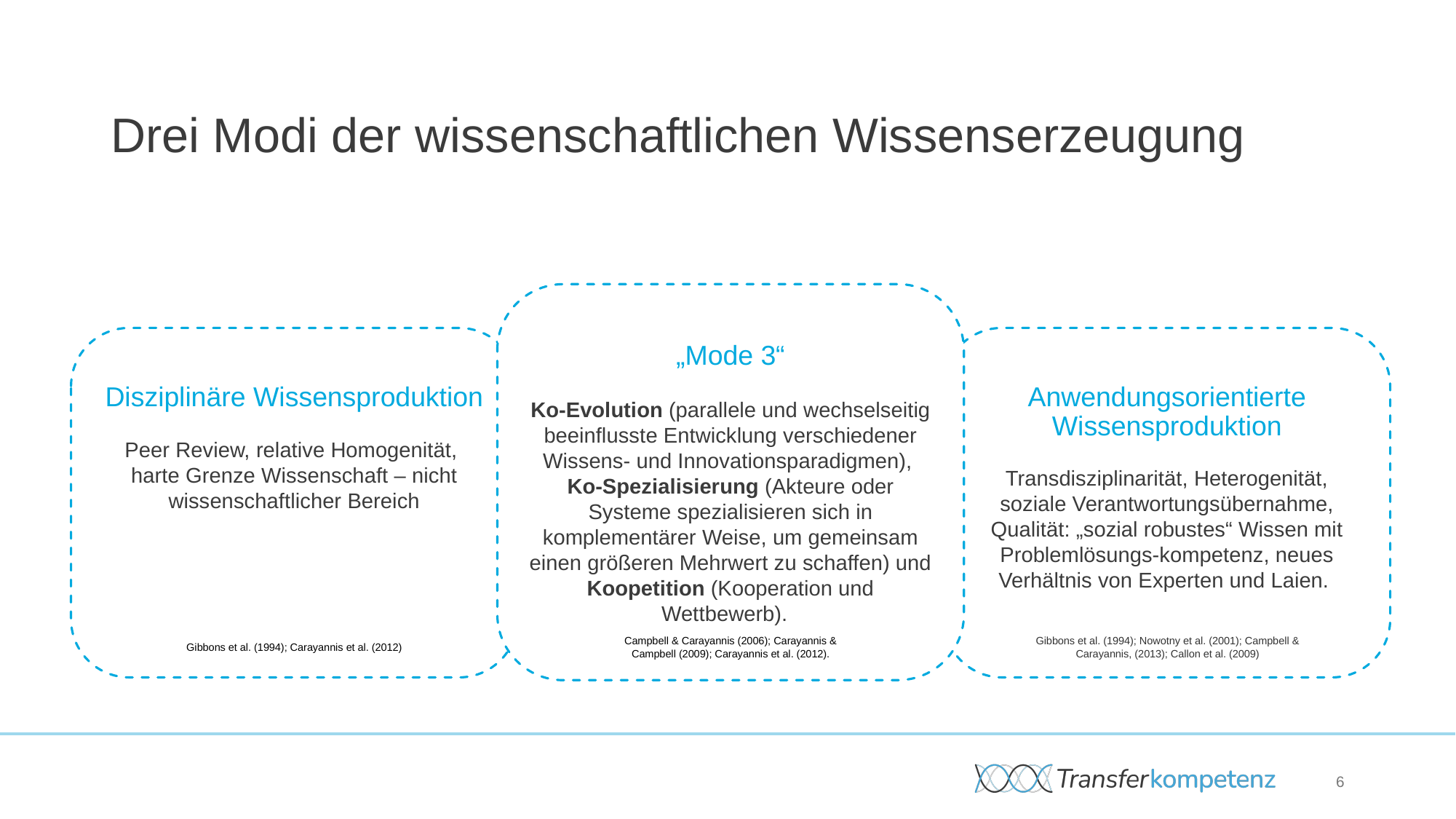

# Drei Modi der wissenschaftlichen Wissenserzeugung

„Mode 3“
Ko-Evolution (parallele und wechselseitig beeinflusste Entwicklung verschiedener Wissens- und Innovationsparadigmen),
Ko-Spezialisierung (Akteure oder Systeme spezialisieren sich in komplementärer Weise, um gemeinsam einen größeren Mehrwert zu schaffen) und Koopetition (Kooperation und Wettbewerb).

Disziplinäre Wissensproduktion

Peer Review, relative Homogenität,
harte Grenze Wissenschaft – nicht wissenschaftlicher Bereich

Anwendungsorientierte Wissensproduktion

Transdisziplinarität, Heterogenität, soziale Verantwortungsübernahme, Qualität: „sozial robustes“ Wissen mit Problemlösungs-kompetenz, neues Verhältnis von Experten und Laien.
Campbell & Carayannis (2006); Carayannis & Campbell (2009); Carayannis et al. (2012).
Gibbons et al. (1994); Nowotny et al. (2001); Campbell & Carayannis, (2013); Callon et al. (2009)
Gibbons et al. (1994); Carayannis et al. (2012)
6